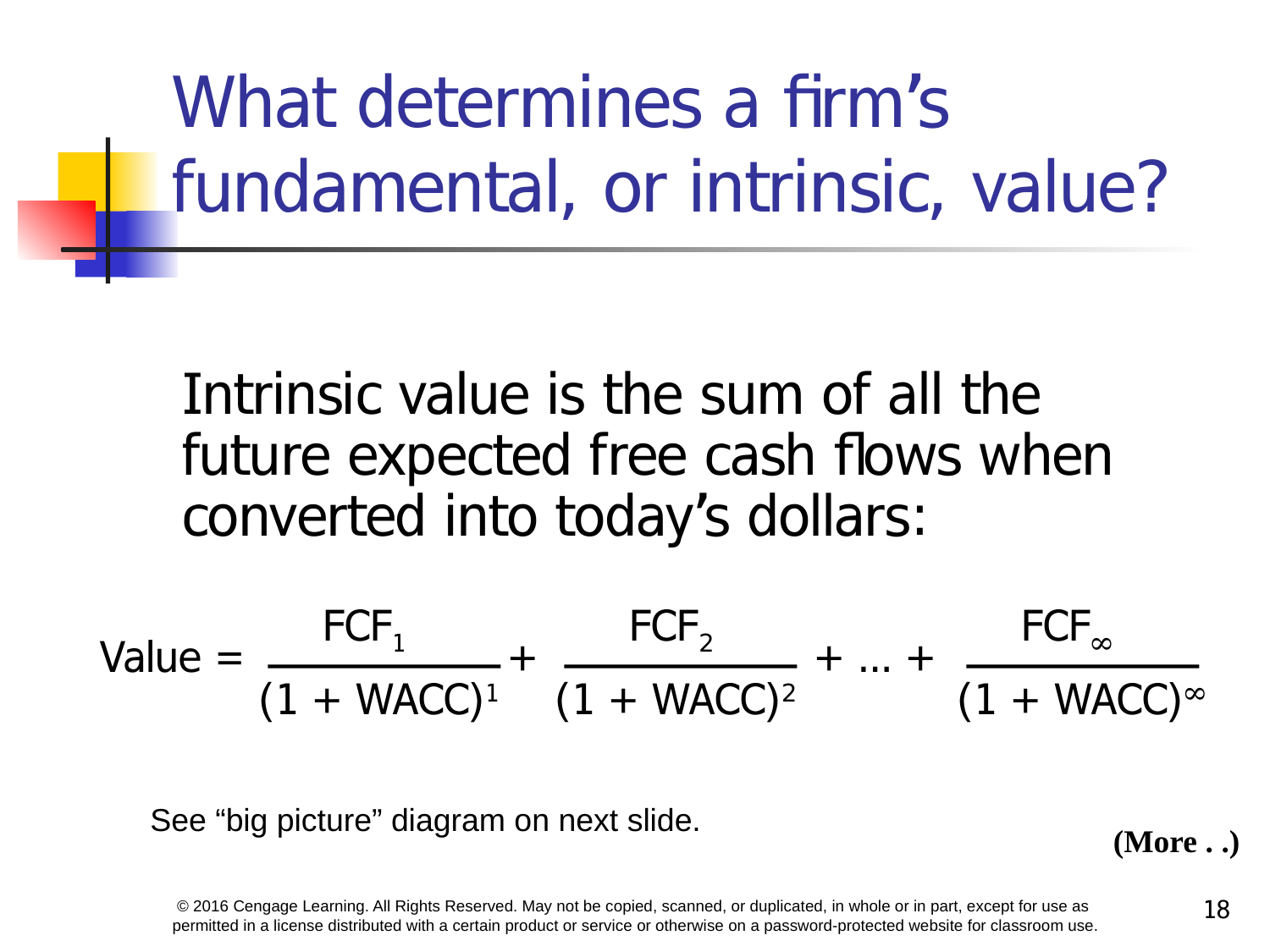

# What determines a firm’s fundamental, or intrinsic, value?
Intrinsic value is the sum of all the future expected free cash flows when converted into today’s dollars:

FCF1
FCF2
FCF∞
Value =                    +                     + … +
(1 + WACC)1

(1 + WACC)2

(1 + WACC)∞

See “big picture” diagram on next slide.
(More . .)
18